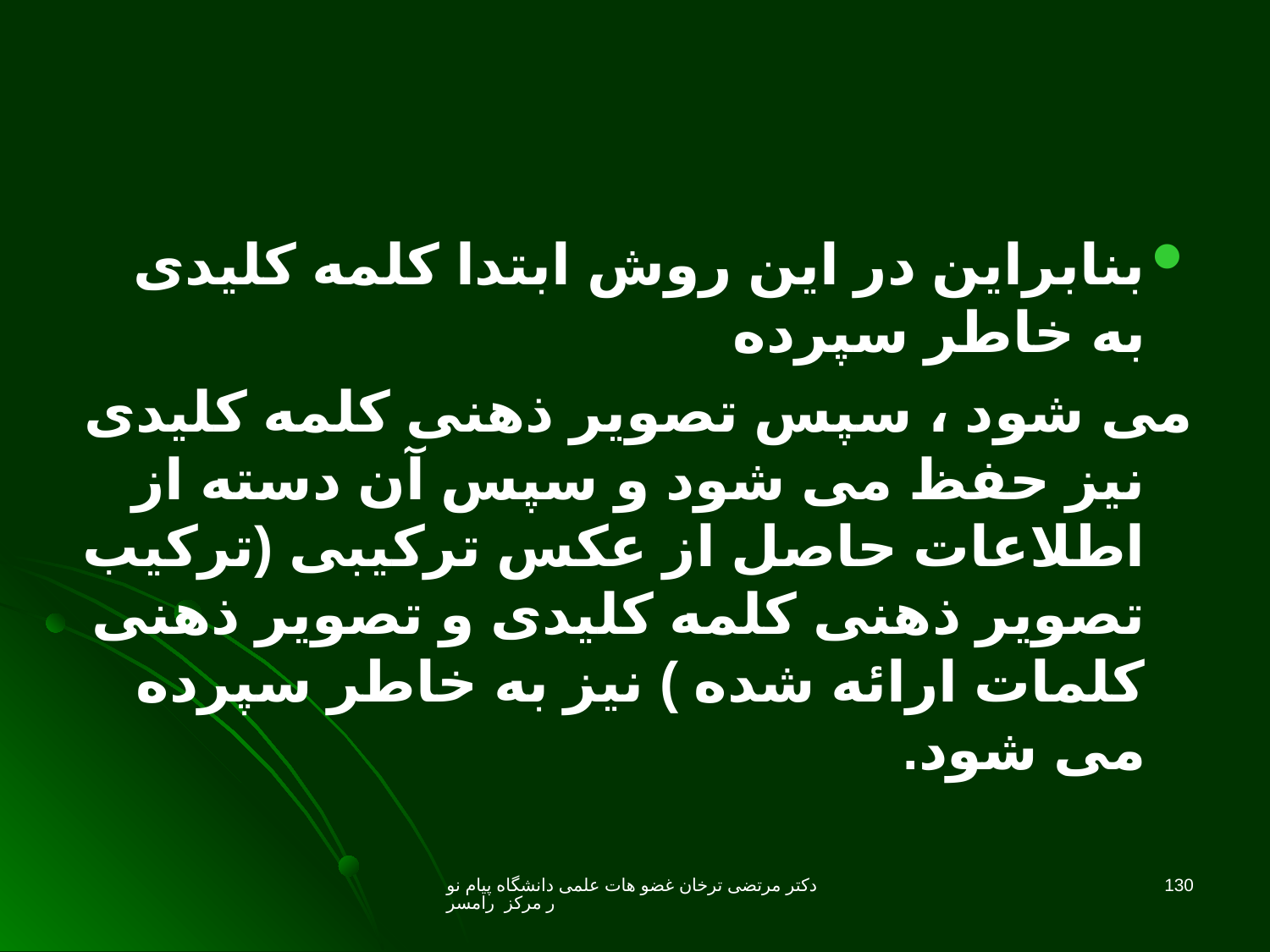

بنابراین در این روش ابتدا کلمه کلیدی به خاطر سپرده
می شود ، سپس تصویر ذهنی کلمه کلیدی نیز حفظ می شود و سپس آن دسته از اطلاعات حاصل از عکس ترکیبی (ترکیب تصویر ذهنی کلمه کلیدی و تصویر ذهنی کلمات ارائه شده ) نیز به خاطر سپرده می شود.
دکتر مرتضی ترخان غضو هات علمی دانشگاه پیام نور مرکز رامسر
130